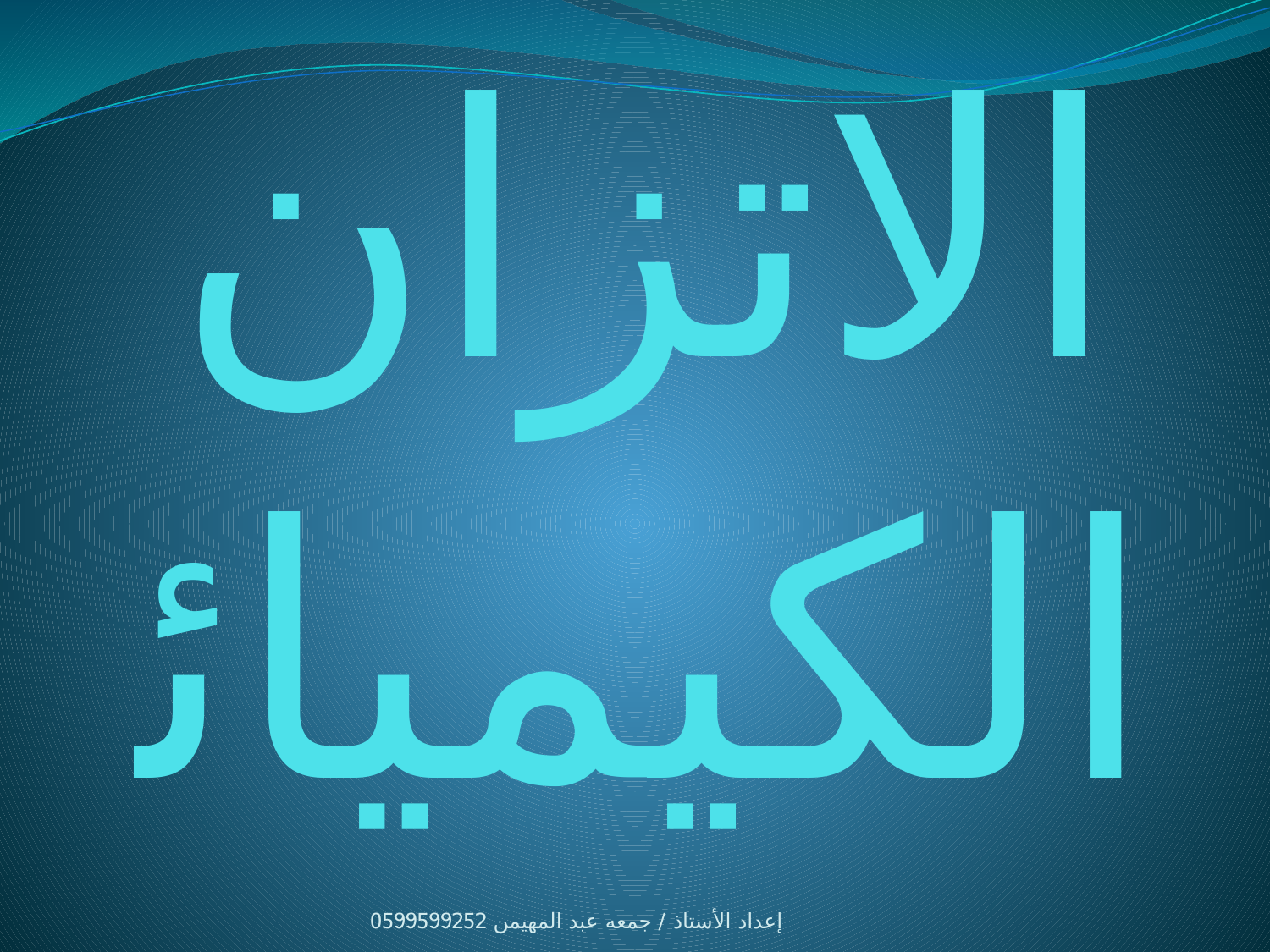

الاتزان الكيميائي
إعداد الأستاذ / جمعه عبد المهيمن 0599599252